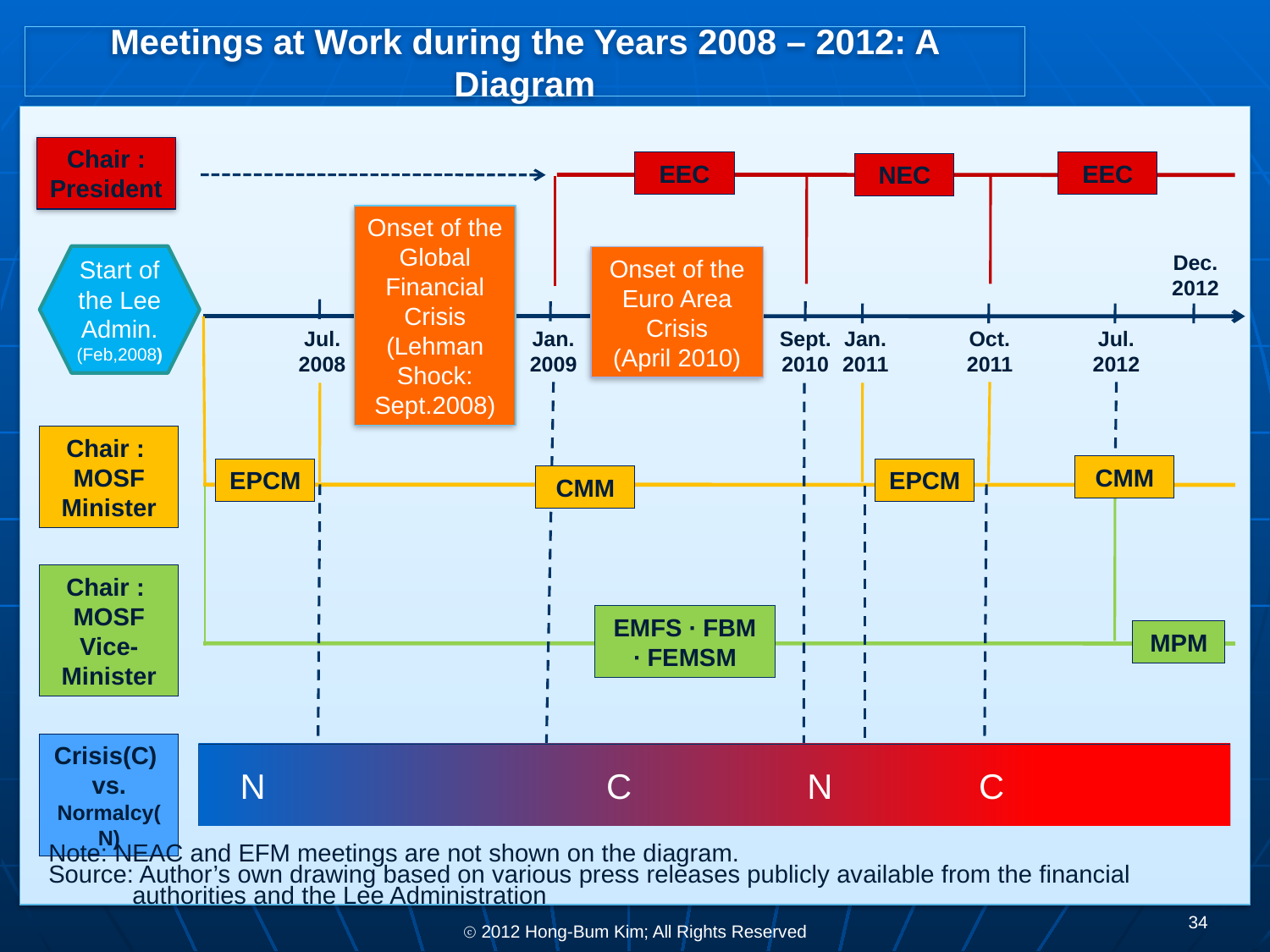

Meetings at Work during the Years 2008 – 2012: A Diagram

Chair : President
EEC
EEC
NEC
Onset of the Global
Financial
Crisis
(Lehman Shock:
Sept.2008)
Dec.
2012
Start of the Lee Admin.
(Feb,2008)
Onset of the Euro Area
Crisis
(April 2010)
Jul.
2008
Jan.
2009
Sept.
2010
Jan.
2011
Oct.
2011
Jul.
2012
Chair :
MOSF
Minister
CMM
EPCM
EPCM
CMM
Chair :
MOSF
Vice-
Minister
EMFS ∙ FBM ∙ FEMSM
MPM
Crisis(C)
vs.
Normalcy(N)
   N                                   C                  N               C
Note: NEAC and EFM meetings are not shown on the diagram.
Source: Author’s own drawing based on various press releases publicly available from the financial
            authorities and the Lee Administration
34
ⓒ 2012 Hong-Bum Kim; All Rights Reserved